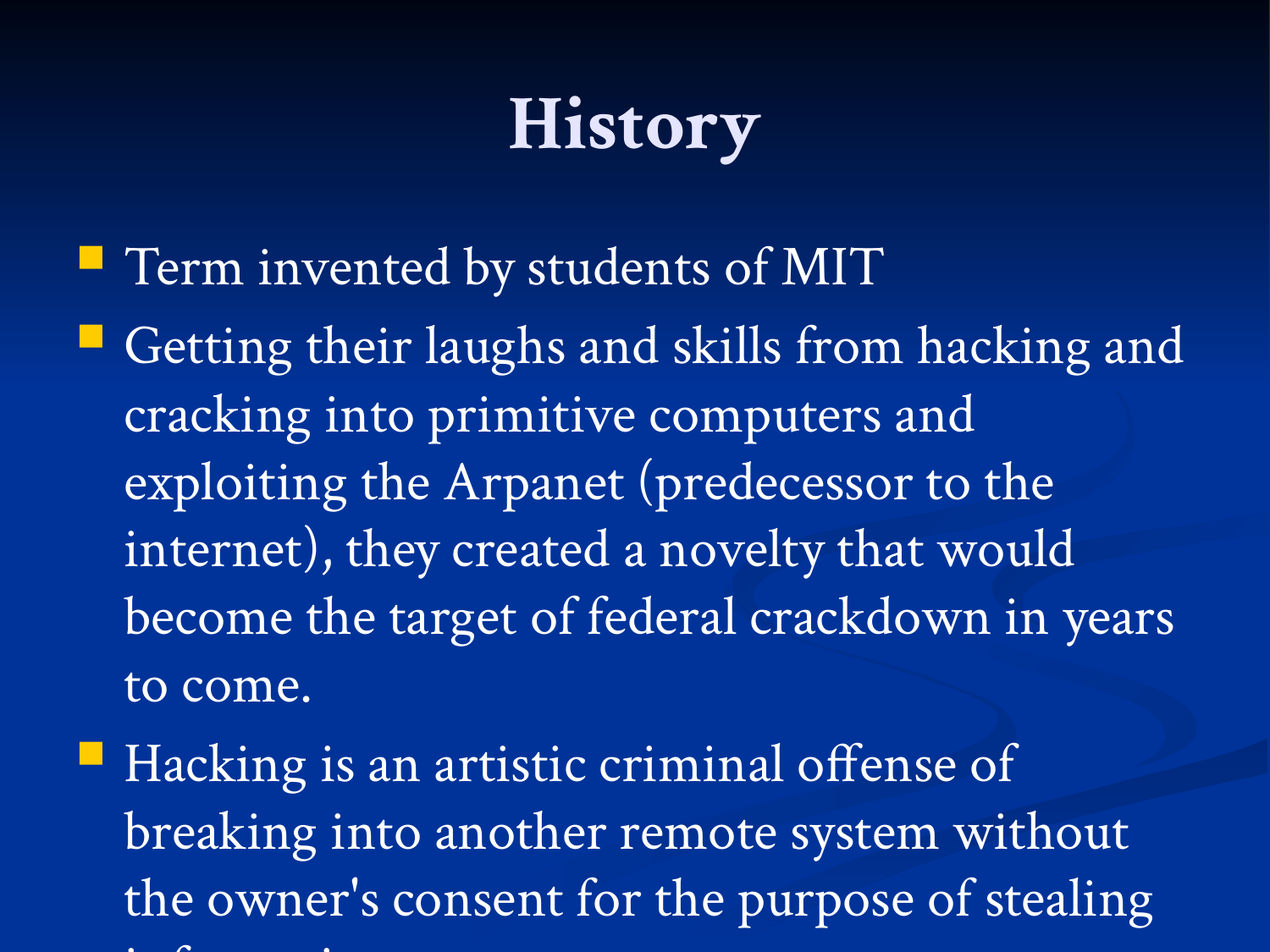

# History
Term invented by students of MIT
Getting their laughs and skills from hacking and cracking into primitive computers and exploiting the Arpanet (predecessor to the internet), they created a novelty that would become the target of federal crackdown in years to come.
Hacking is an artistic criminal offense of breaking into another remote system without the owner's consent for the purpose of stealing information